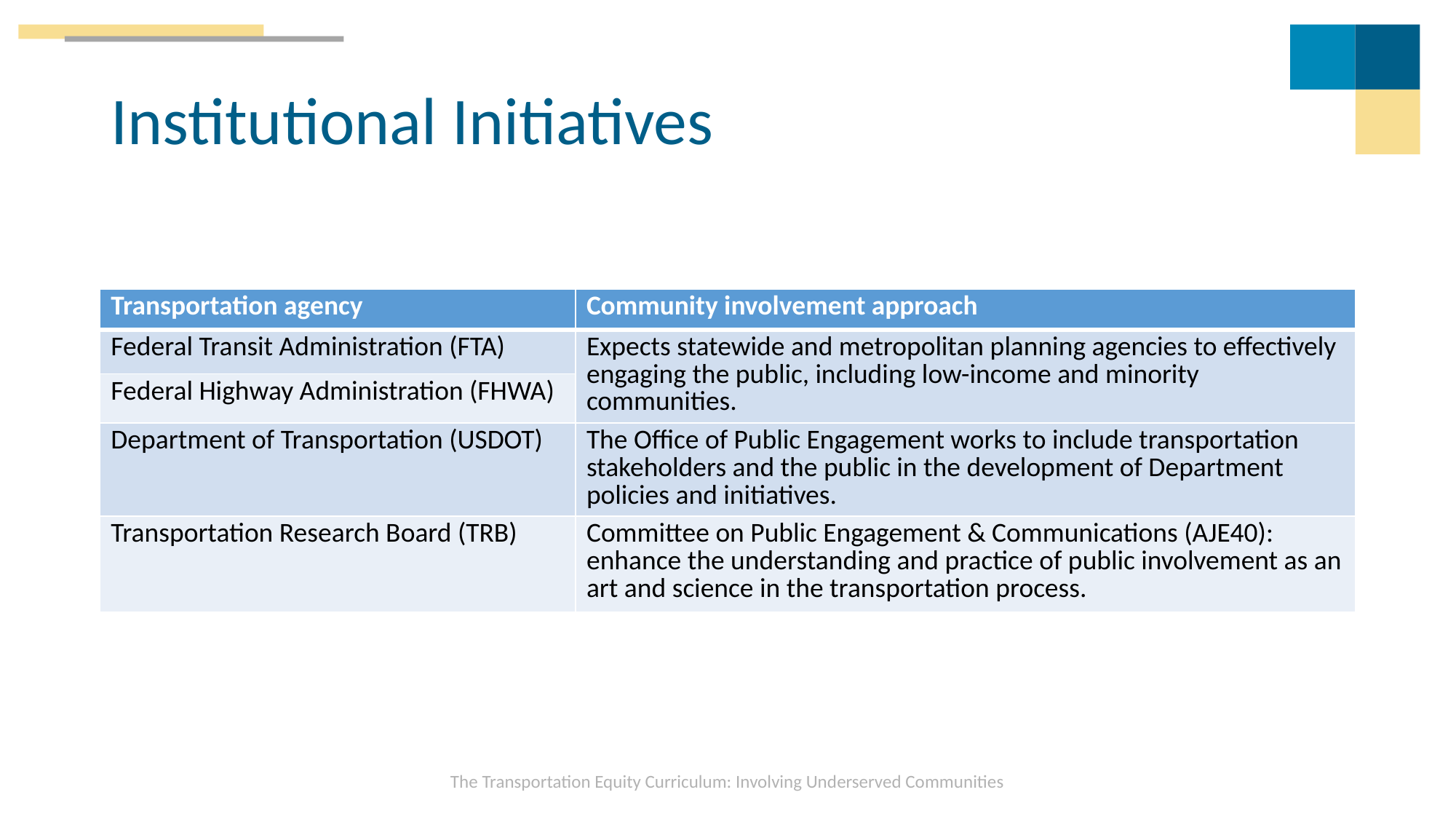

# Institutional Initiatives
| Transportation agency | Community involvement approach |
| --- | --- |
| Federal Transit Administration (FTA) | Expects statewide and metropolitan planning agencies to effectively engaging the public, including low-income and minority communities. |
| Federal Highway Administration (FHWA) |  |
| Department of Transportation (USDOT) | The Office of Public Engagement works to include transportation stakeholders and the public in the development of Department policies and initiatives. |
| Transportation Research Board (TRB) | Committee on Public Engagement & Communications (AJE40): enhance the understanding and practice of public involvement as an art and science in the transportation process. |
The Transportation Equity Curriculum: Involving Underserved Communities